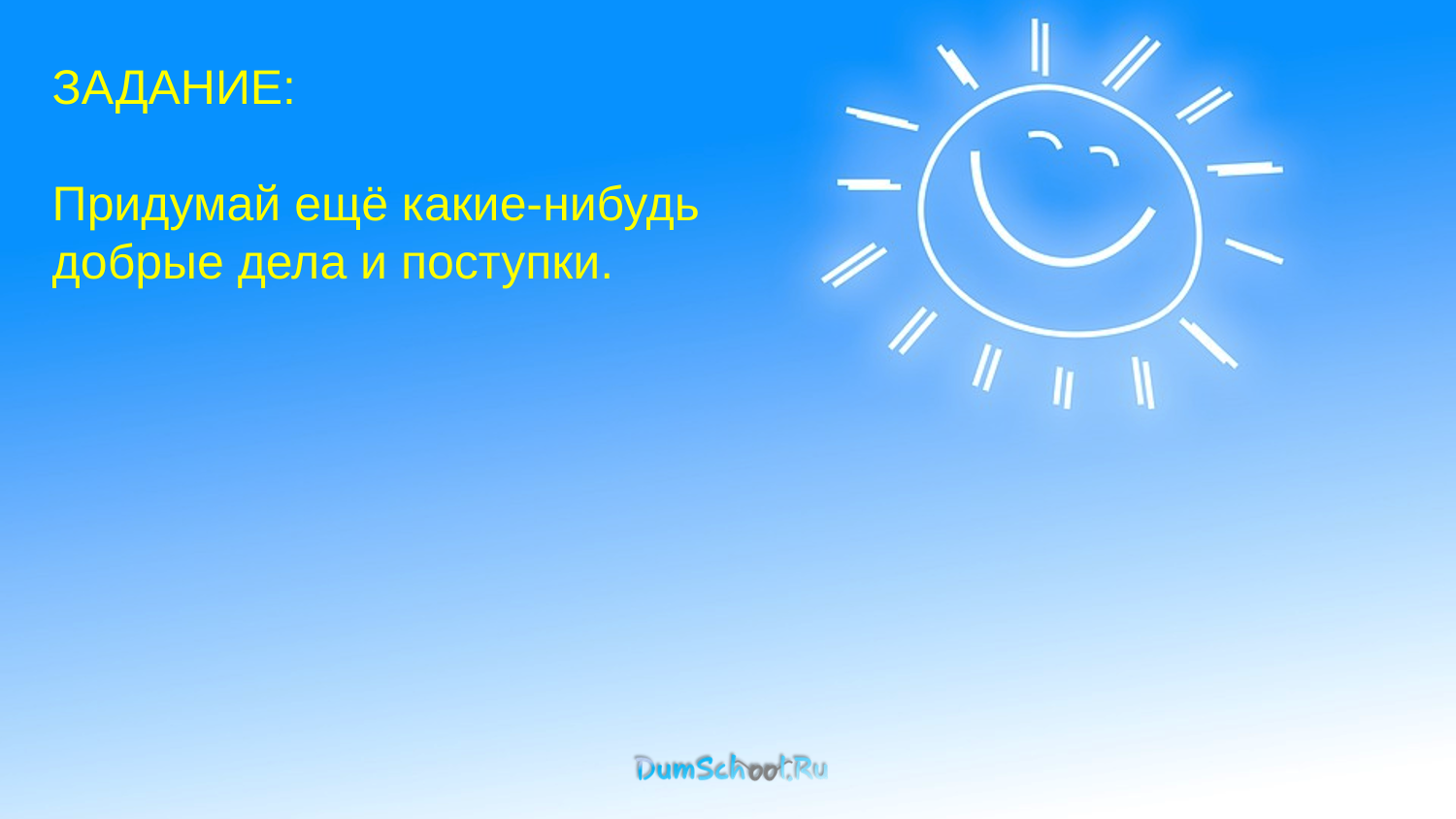

ЗАДАНИЕ:

Придумай ещё какие-нибудь
добрые дела и поступки.